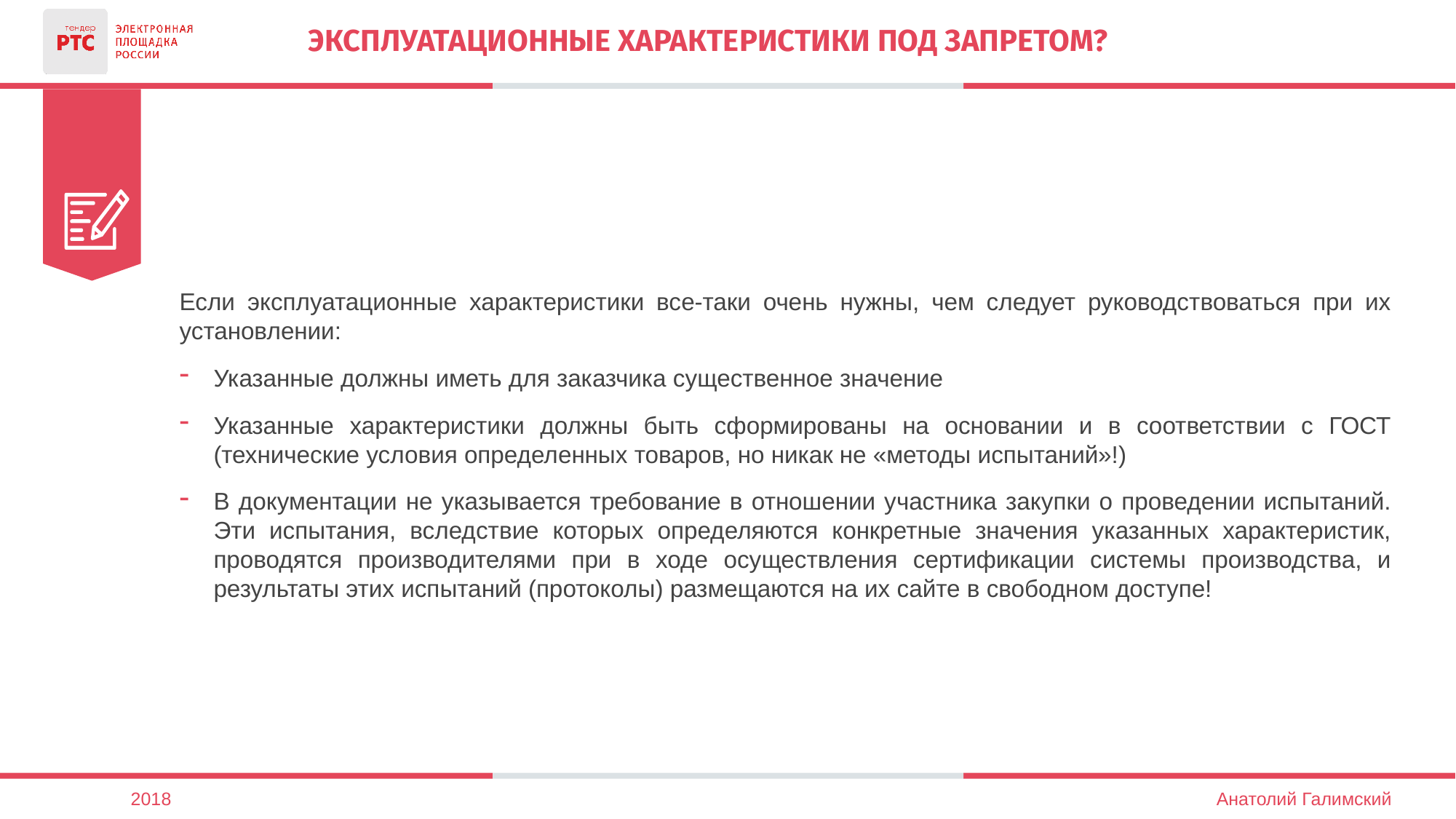

# Эксплуатационные характеристики под запретом?

Если эксплуатационные характеристики все-таки очень нужны, чем следует руководствоваться при их установлении:
Указанные должны иметь для заказчика существенное значение
Указанные характеристики должны быть сформированы на основании и в соответствии с ГОСТ (технические условия определенных товаров, но никак не «методы испытаний»!)
В документации не указывается требование в отношении участника закупки о проведении испытаний. Эти испытания, вследствие которых определяются конкретные значения указанных характеристик, проводятся производителями при в ходе осуществления сертификации системы производства, и результаты этих испытаний (протоколы) размещаются на их сайте в свободном доступе!
2018
Анатолий Галимский